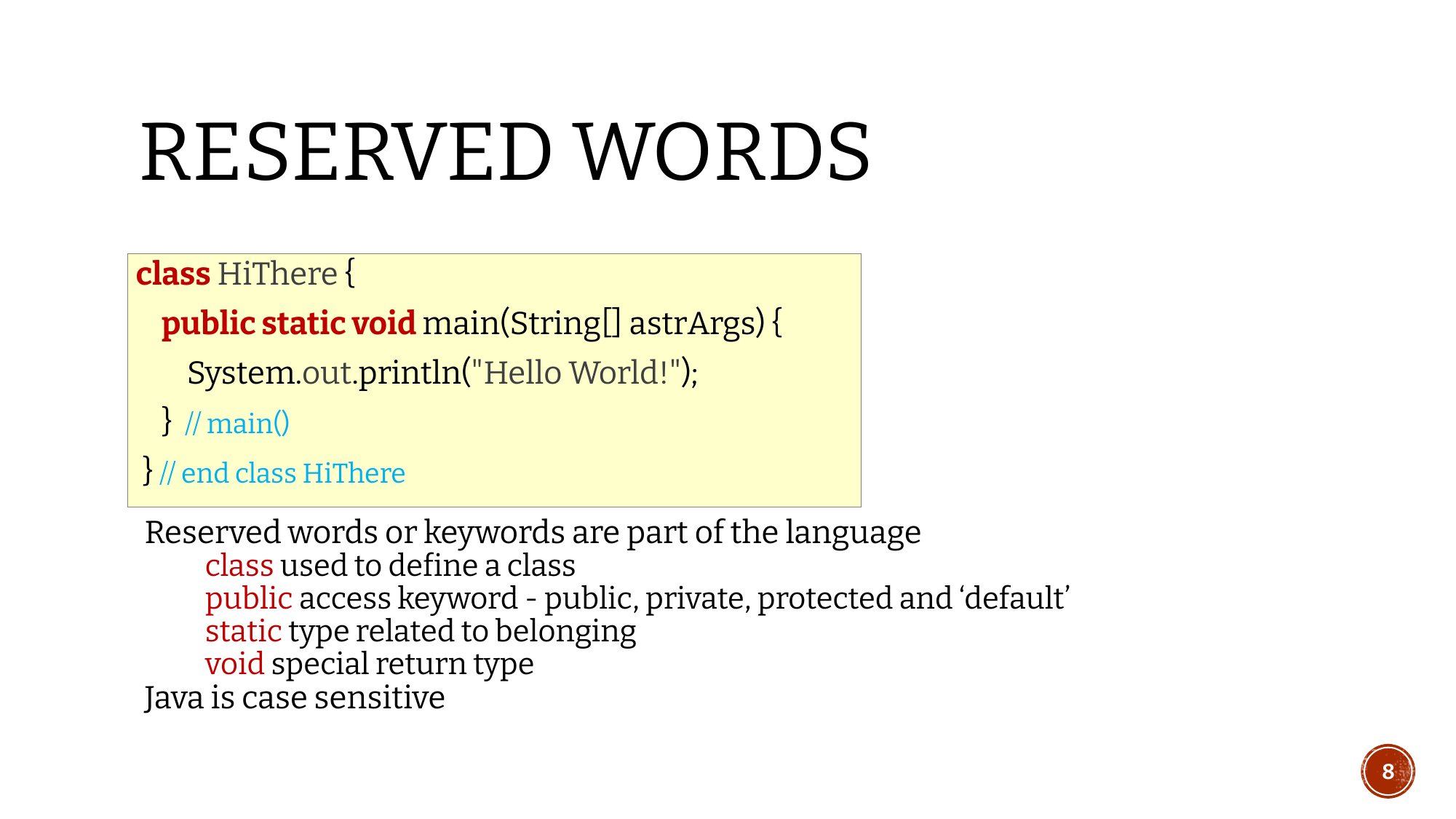

# Reserved words
class HiThere {
    public static void main(String[] astrArgs) {
        System.out.println("Hello World!");
    }  // main()
 } // end class HiThere
Reserved words or keywords are part of the language
 class used to define a class
 public access keyword - public, private, protected and ‘default’
 static type related to belonging
 void special return type
Java is case sensitive
8